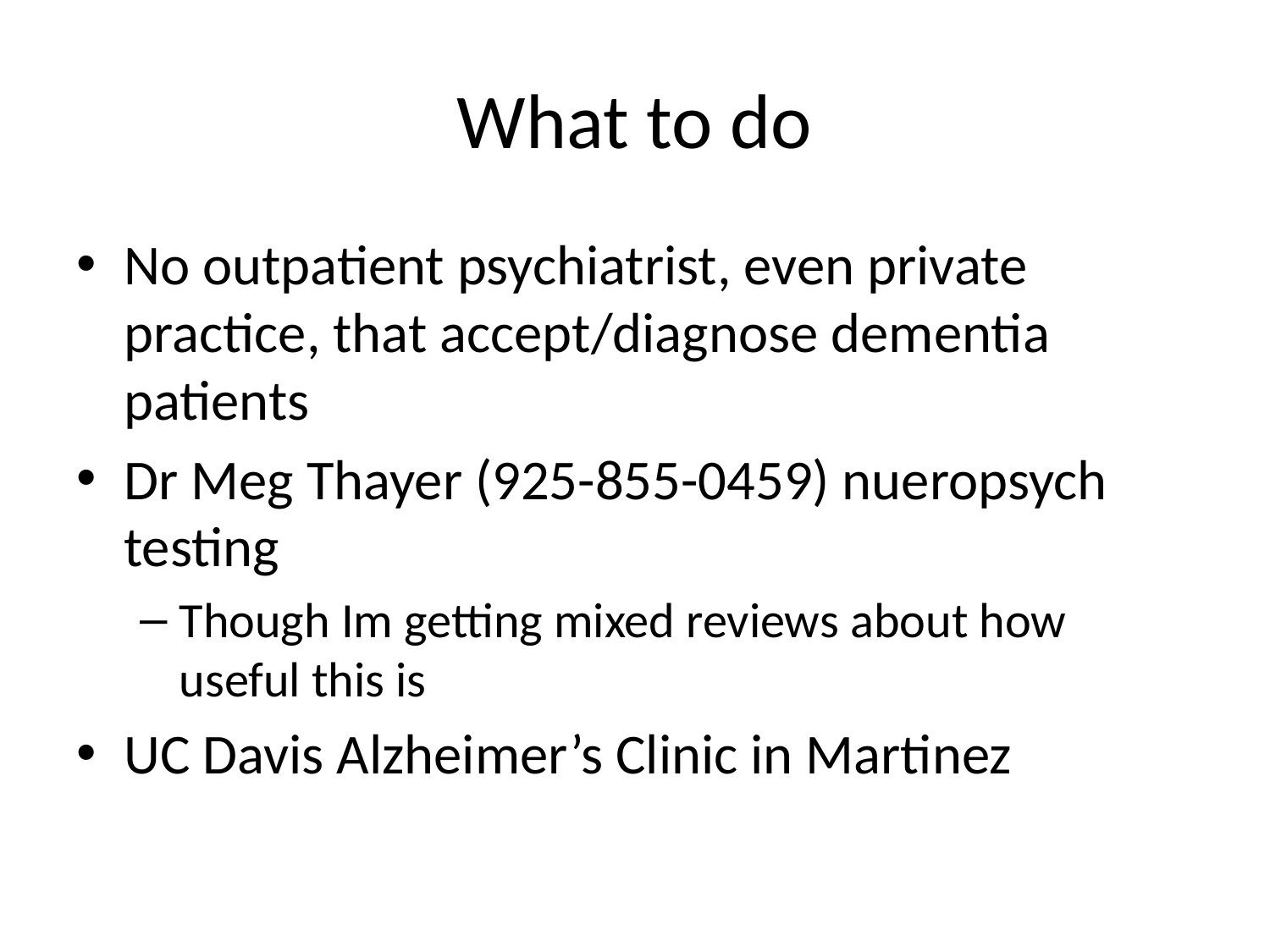

# What to do
No outpatient psychiatrist, even private practice, that accept/diagnose dementia patients
Dr Meg Thayer (925-855-0459) nueropsych testing
Though Im getting mixed reviews about how useful this is
UC Davis Alzheimer’s Clinic in Martinez